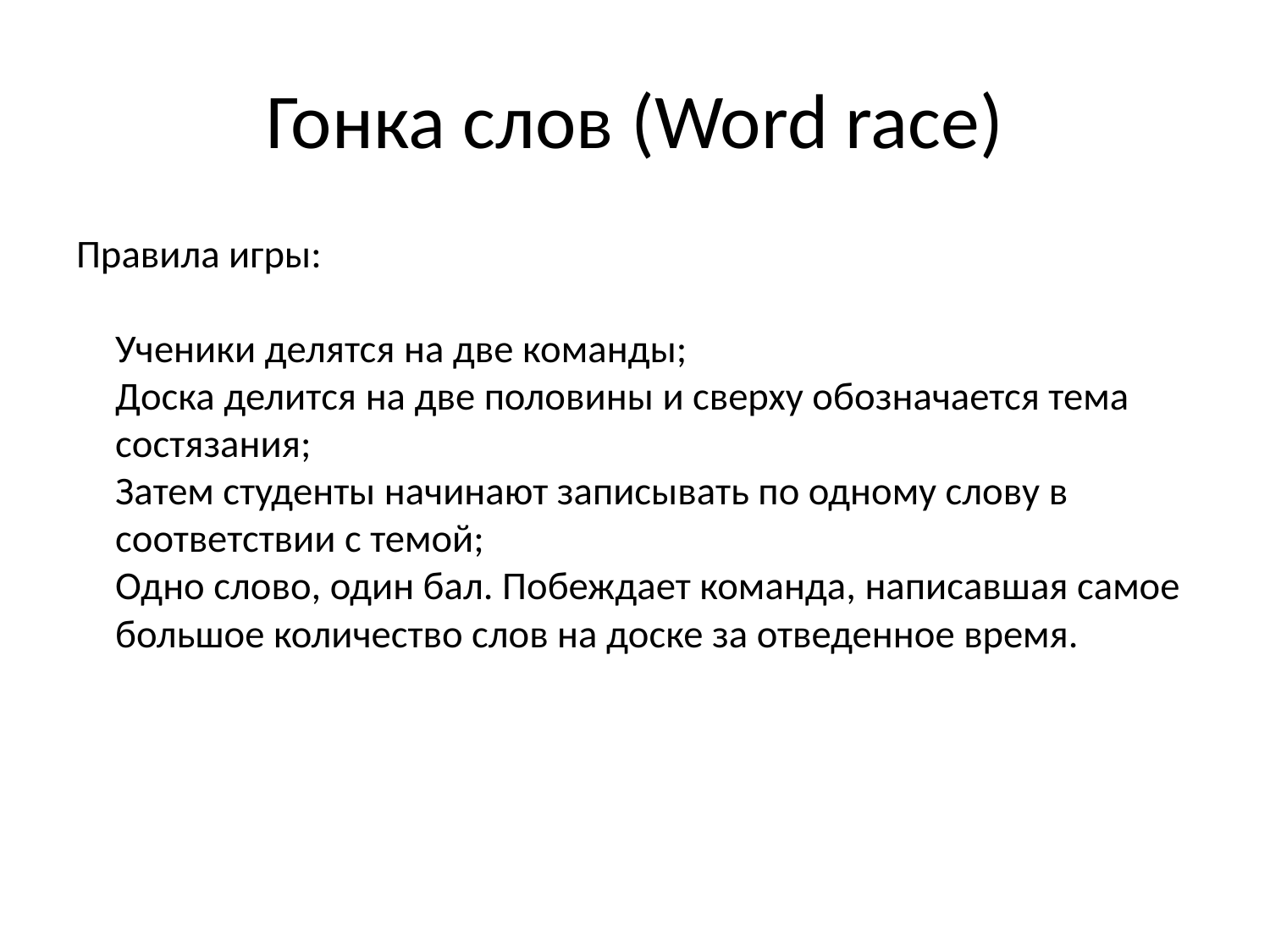

# Гонка слов (Word race)
Правила игры:
Ученики делятся на две команды;
Доска делится на две половины и сверху обозначается тема состязания;
Затем студенты начинают записывать по одному слову в соответствии с темой;
Одно слово, один бал. Побеждает команда, написавшая самое большое количество слов на доске за отведенное время.